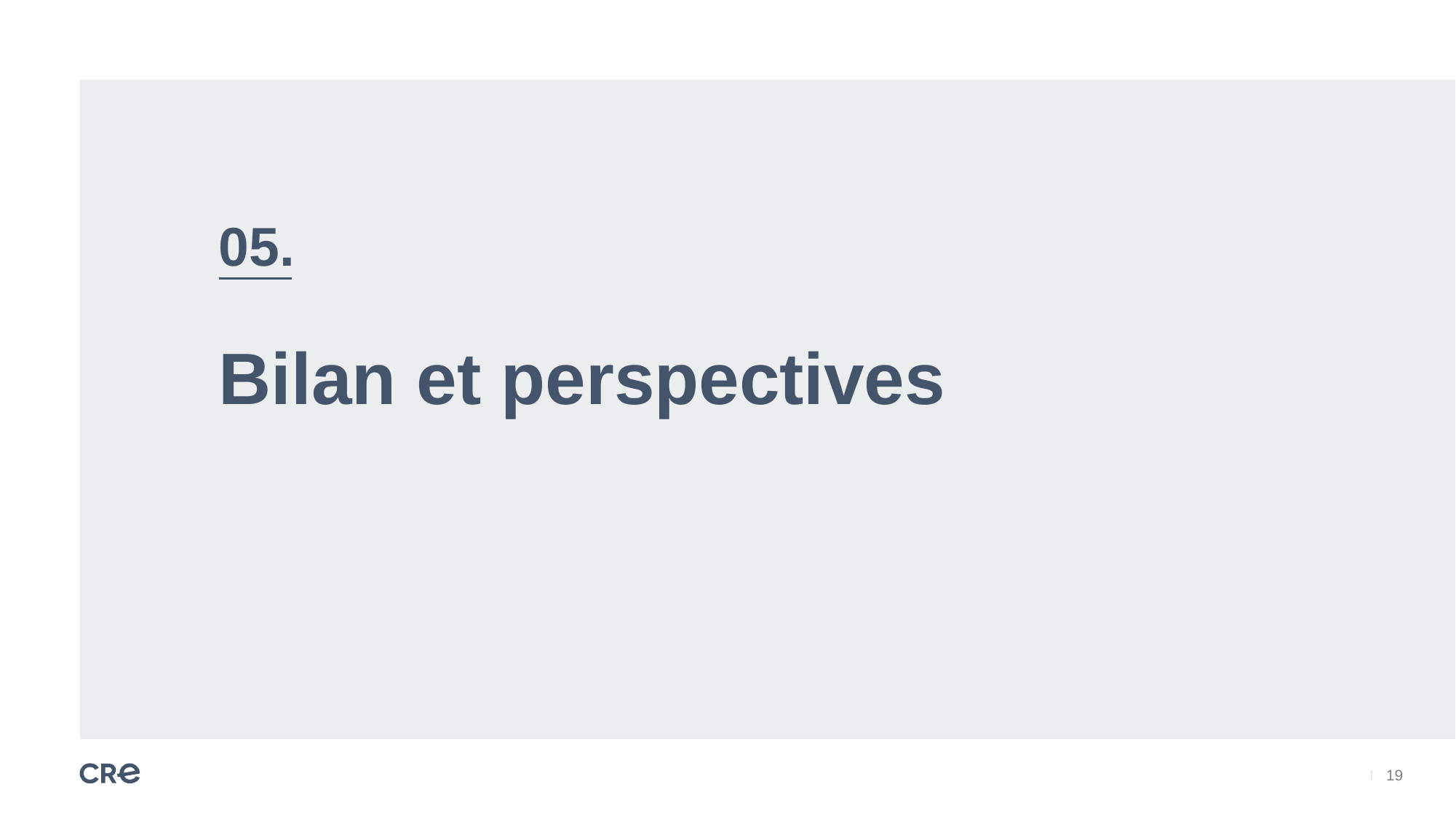

05.
# Bilan et perspectives
I   19